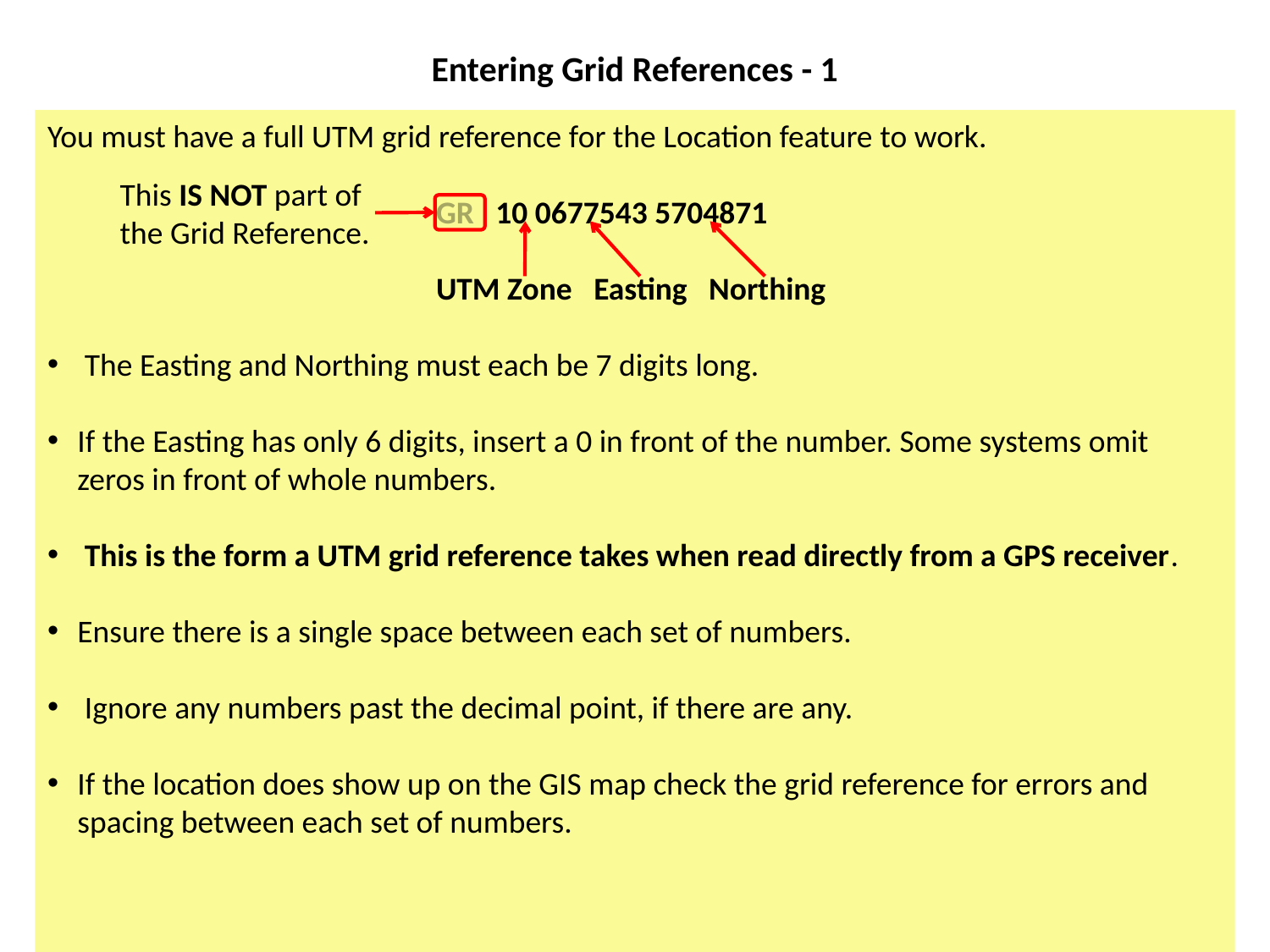

# Entering Grid References - 1

You must have a full UTM grid reference for the Location feature to work.

                                                      GR   10 0677543 5704871

                                                      UTM Zone   Easting   Northing

 The Easting and Northing must each be 7 digits long.

If the Easting has only 6 digits, insert a 0 in front of the number. Some systems omit zeros in front of whole numbers.

 This is the form a UTM grid reference takes when read directly from a GPS receiver.

Ensure there is a single space between each set of numbers.

 Ignore any numbers past the decimal point, if there are any.

If the location does show up on the GIS map check the grid reference for errors and spacing between each set of numbers.

This IS NOT part of the Grid Reference.

22/03/2011
179